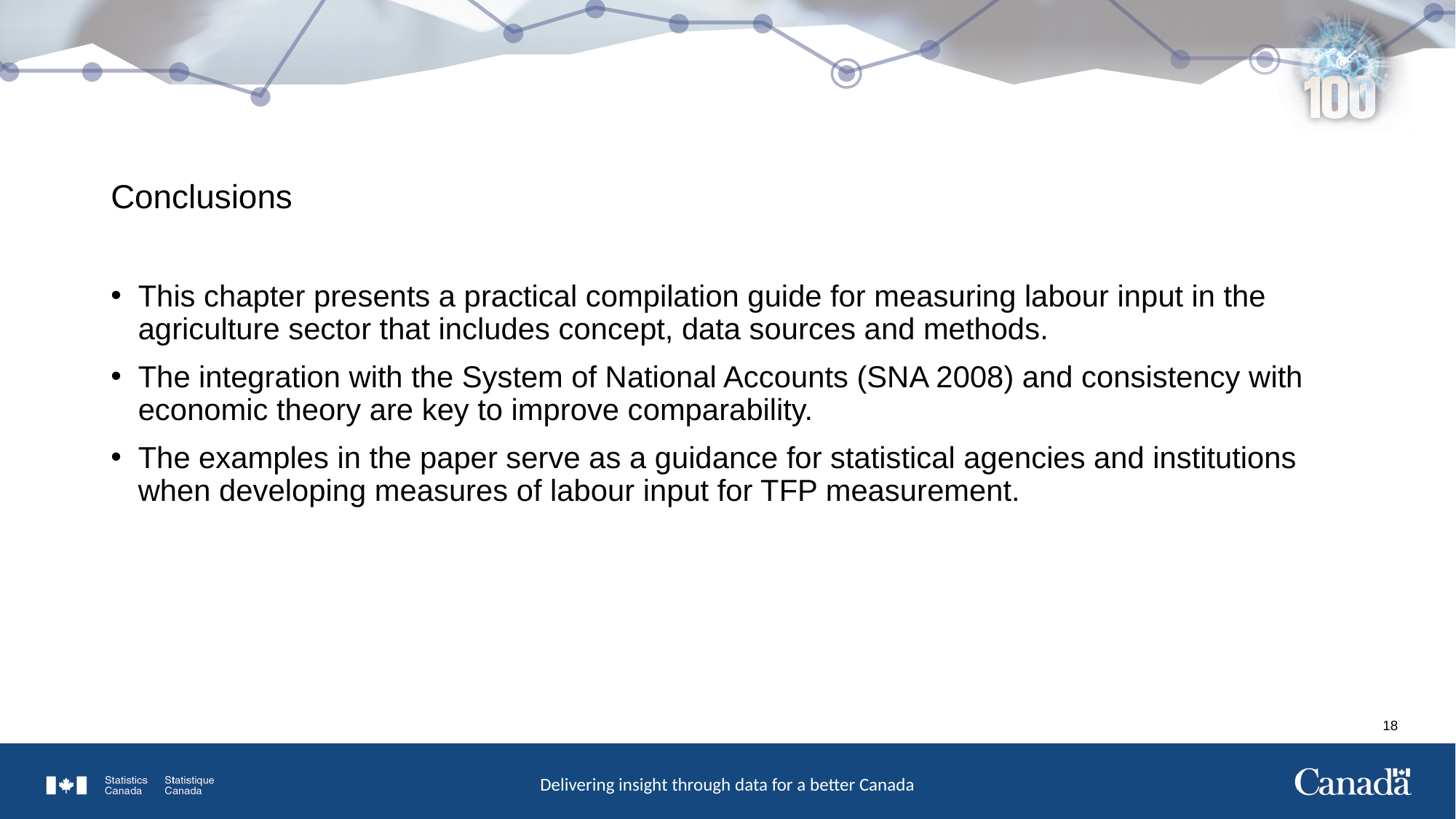

# Conclusions
This chapter presents a practical compilation guide for measuring labour input in the agriculture sector that includes concept, data sources and methods.
The integration with the System of National Accounts (SNA 2008) and consistency with economic theory are key to improve comparability.
The examples in the paper serve as a guidance for statistical agencies and institutions when developing measures of labour input for TFP measurement.
18